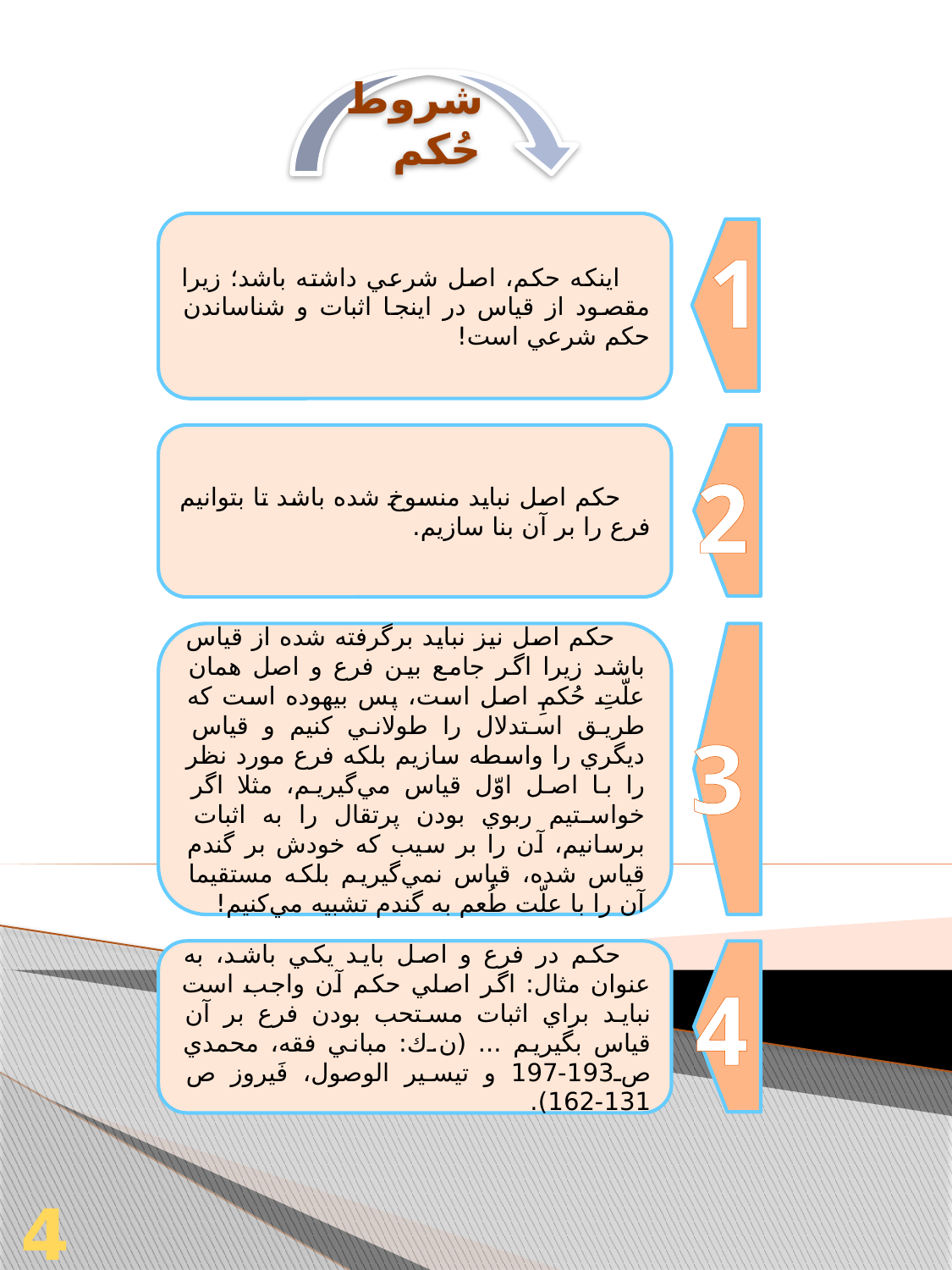

شروط حُكم
اينكه حكم، اصل شرعي داشته باشد؛ زيرا مقصود از قياس در اينجا اثبات و شناساندن حكم شرعي است!

1
حكم اصل نبايد منسوخ شده باشد تا بتوانيم فرع را بر آن بنا سازيم.

2
حكم اصل نيز نبايد برگرفته شده از قياس باشد زيرا اگر جامع بين فرع و اصل همان علّتِ حُكمِ اصل است، پس بيهوده است كه طريق استدلال را طولاني كنيم و قياس ديگري را واسطه سازيم بلكه فرع مورد نظر را با اصل اوّل قياس مي‌گيريم، مثلا اگر خواستيم ربوي بودن پرتقال را به اثبات برسانيم، آن را بر سيب كه خودش بر گندم قياس شده، قياس نمي‌گيريم بلكه مستقيما آن را با علّت طُعم به گندم تشبيه مي‌كنيم!

3
حكم در فرع و اصل بايد يكي باشد، به عنوان مثال: اگر اصلي حكم آن واجب است نبايد براي اثبات مستحب بودن فرع بر آن قياس بگيريم ... (ن.ك: مباني فقه، محمدي ص193-197 و تيسير الوصول، فَيروز ص 131-162).

4
41